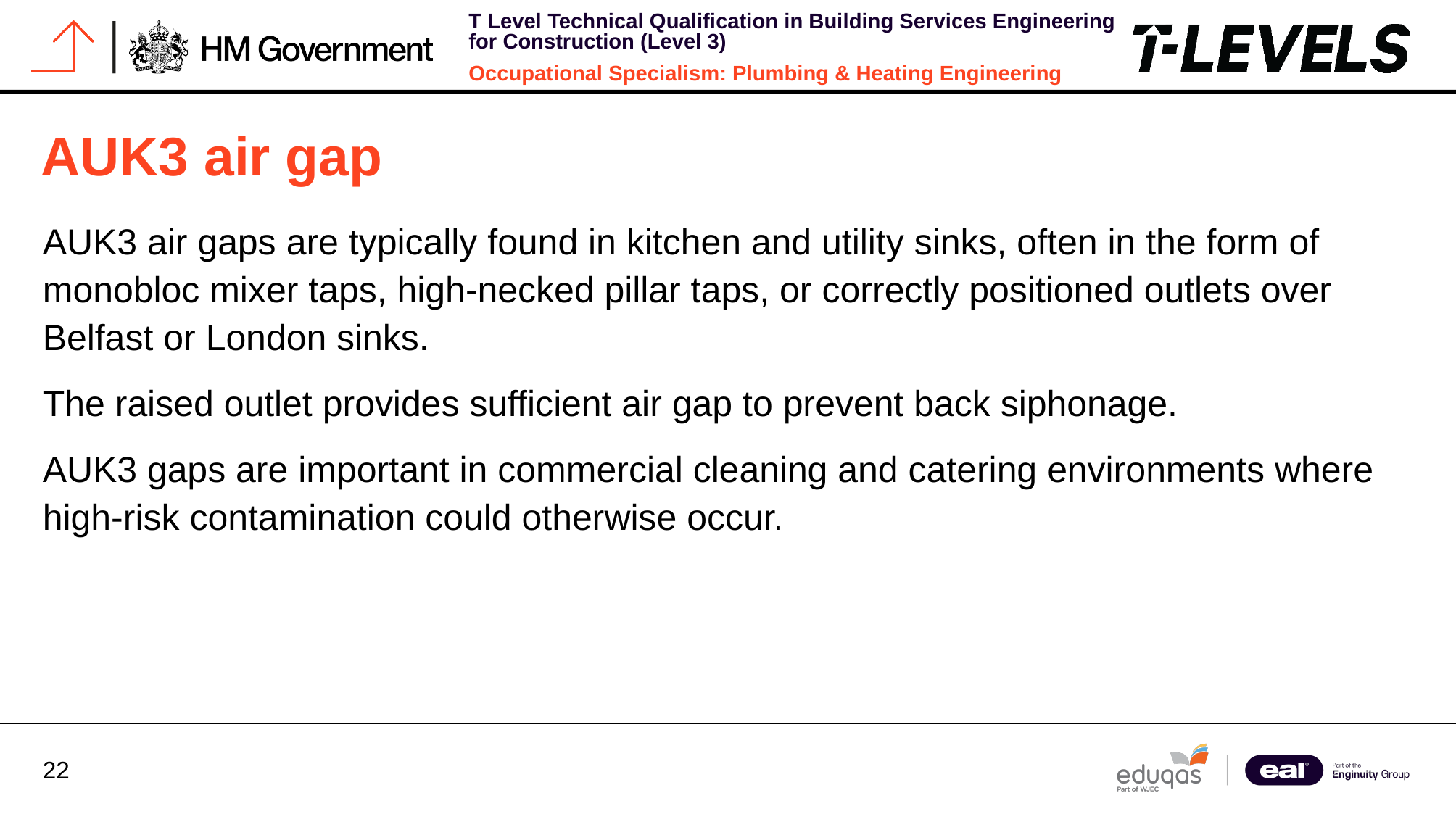

# AUK3 air gap
AUK3 air gaps are typically found in kitchen and utility sinks, often in the form of monobloc mixer taps, high-necked pillar taps, or correctly positioned outlets over Belfast or London sinks.
The raised outlet provides sufficient air gap to prevent back siphonage.
AUK3 gaps are important in commercial cleaning and catering environments where high-risk contamination could otherwise occur.